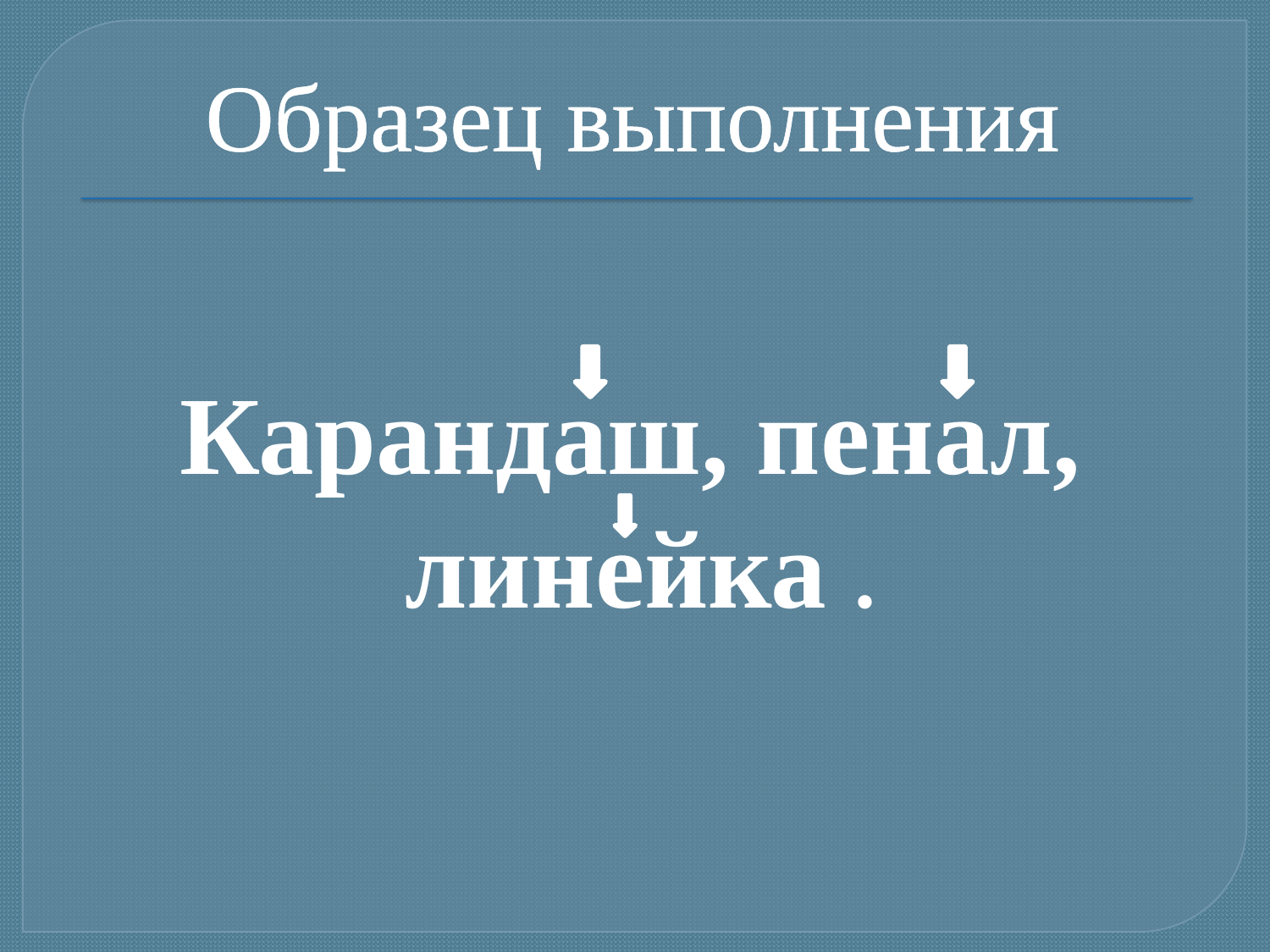

#
Образец выполнения

 Карандаш, пенал, линейка .